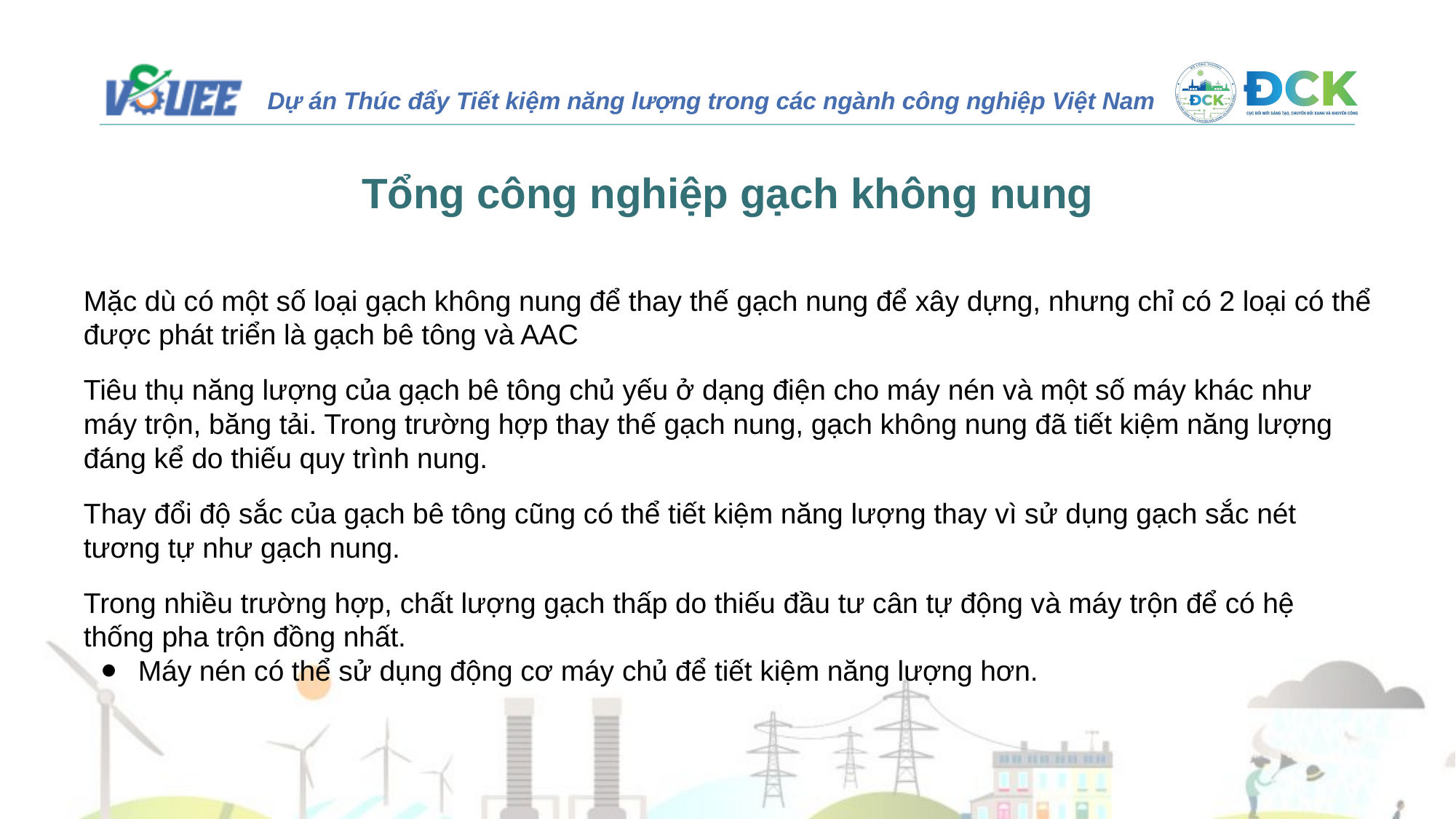

Tổng công nghiệp gạch không nung
Mặc dù có một số loại gạch không nung để thay thế gạch nung để xây dựng, nhưng chỉ có 2 loại có thể được phát triển là gạch bê tông và AAC
Tiêu thụ năng lượng của gạch bê tông chủ yếu ở dạng điện cho máy nén và một số máy khác như máy trộn, băng tải. Trong trường hợp thay thế gạch nung, gạch không nung đã tiết kiệm năng lượng đáng kể do thiếu quy trình nung.
Thay đổi độ sắc của gạch bê tông cũng có thể tiết kiệm năng lượng thay vì sử dụng gạch sắc nét tương tự như gạch nung.
Trong nhiều trường hợp, chất lượng gạch thấp do thiếu đầu tư cân tự động và máy trộn để có hệ thống pha trộn đồng nhất.
Máy nén có thể sử dụng động cơ máy chủ để tiết kiệm năng lượng hơn.